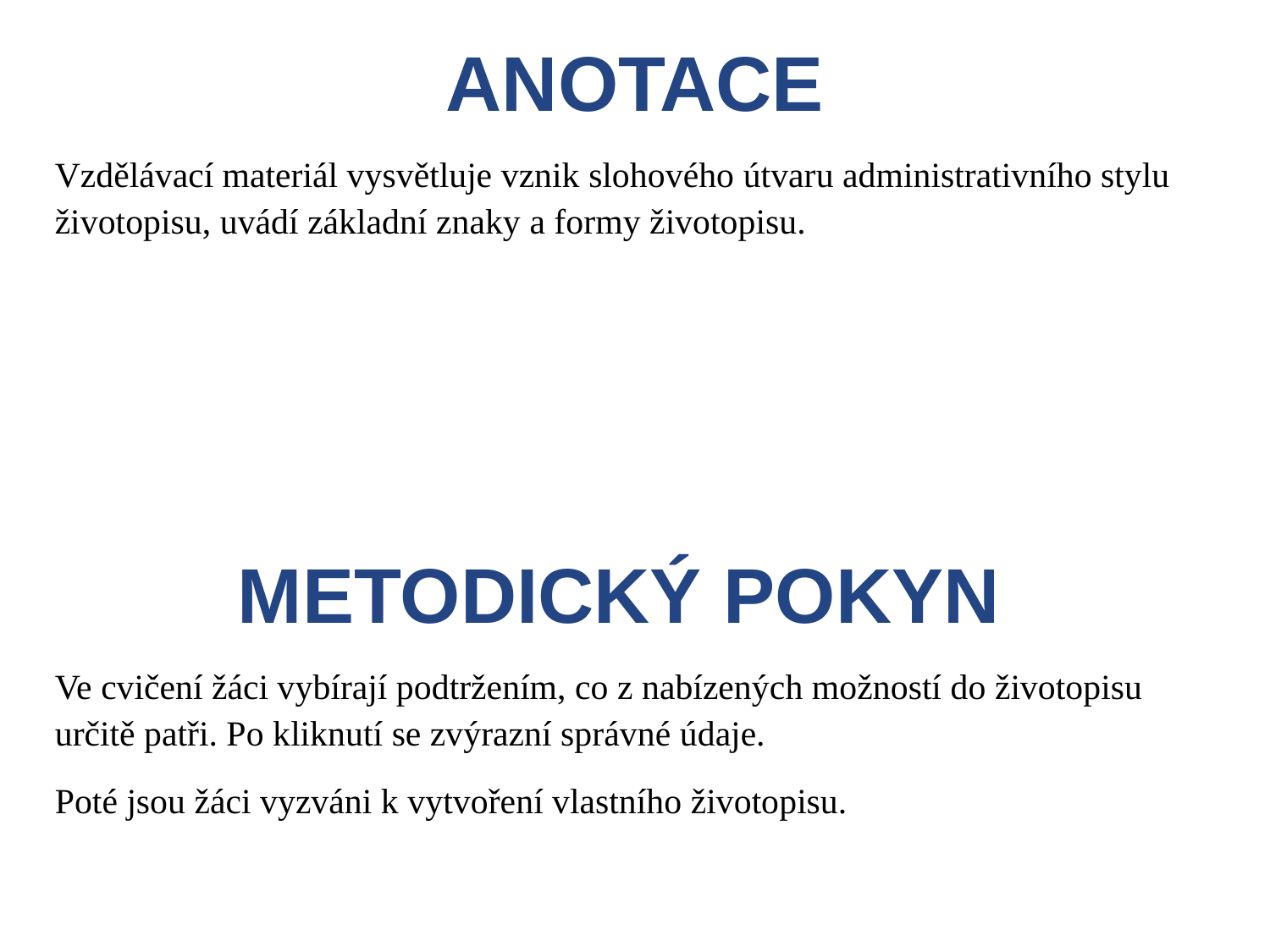

ANOTACE
Vzdělávací materiál vysvětluje vznik slohového útvaru administrativního stylu životopisu, uvádí základní znaky a formy životopisu.
METODICKÝ POKYN
Ve cvičení žáci vybírají podtržením, co z nabízených možností do životopisu určitě patři. Po kliknutí se zvýrazní správné údaje.
Poté jsou žáci vyzváni k vytvoření vlastního životopisu.